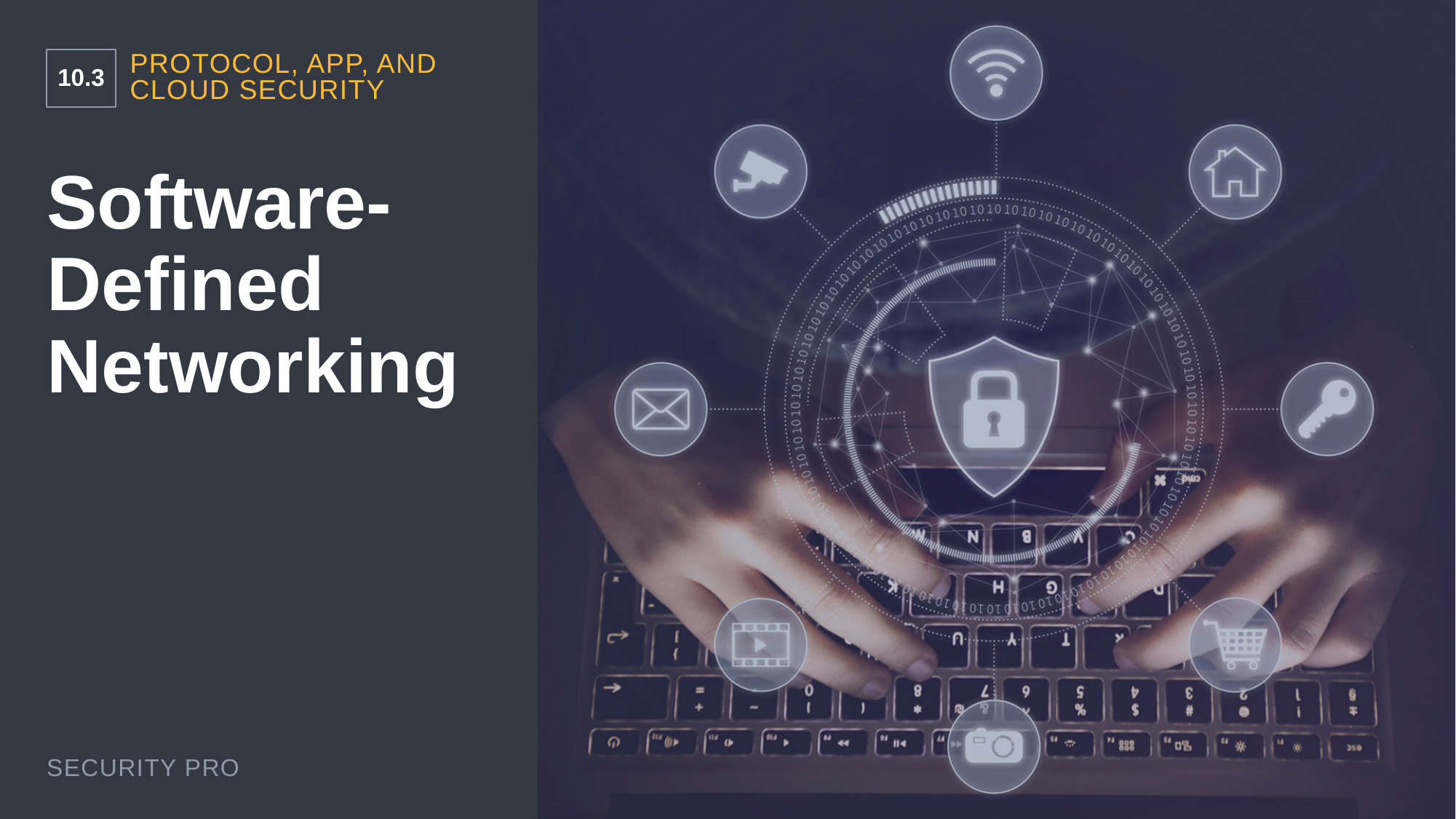

10.3
Protocol, App, and Cloud Security
# Software-Defined Networking
Security Pro